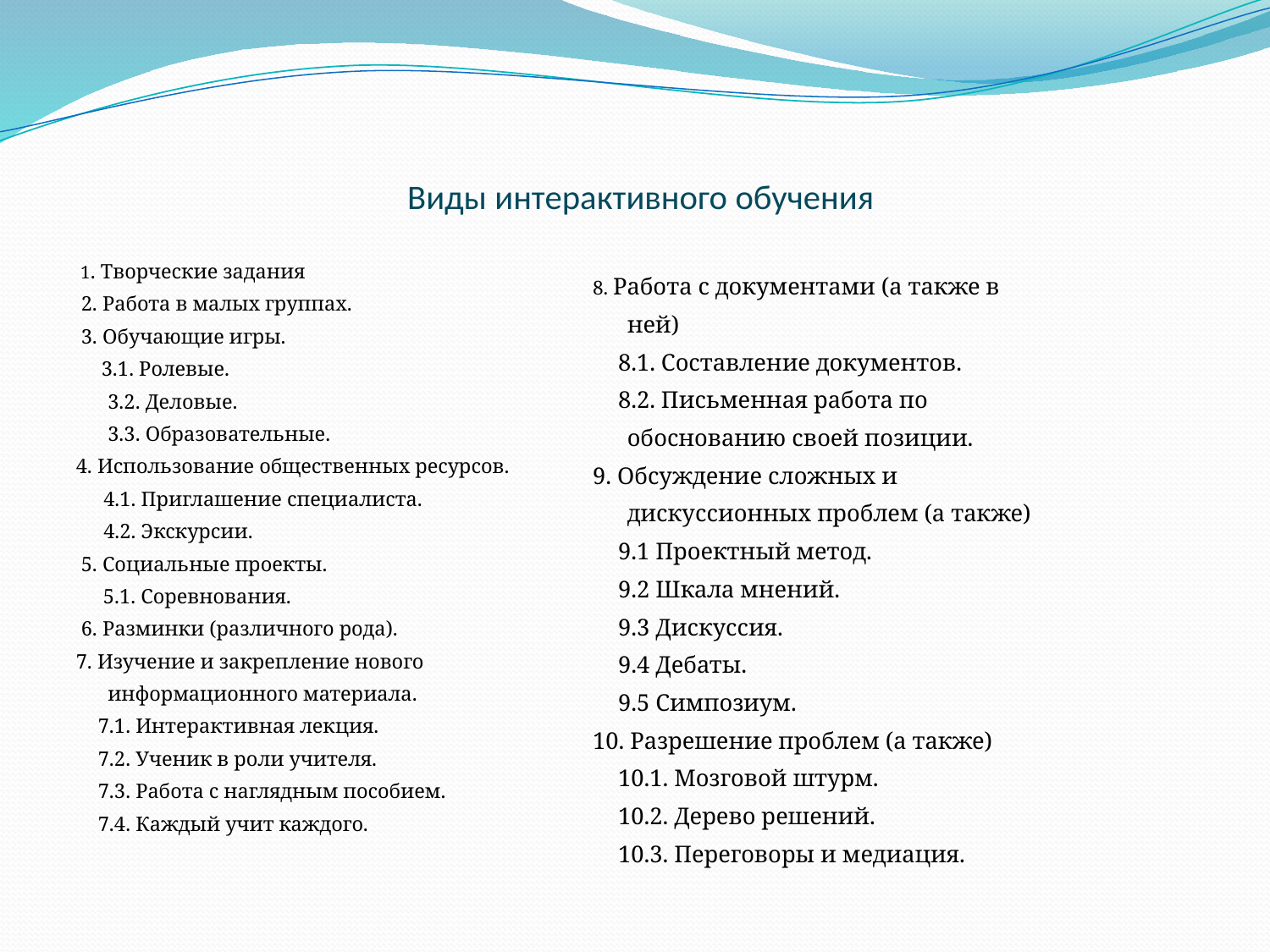

# Виды интерактивного обучения

 1. Творческие задания
 2. Работа в малых группах.
 3. Обучающие игры.
     3.1. Ролевые.
3.2. Деловые.
3.3. Образовательные.
4. Использование общественных ресурсов.
     4.1. Приглашение специалиста.
     4.2. Экскурсии.
 5. Социальные проекты.
     5.1. Соревнования.
 6. Разминки (различного рода).
7. Изучение и закрепление нового информационного материала.
    7.1. Интерактивная лекция.
    7.2. Ученик в роли учителя.
    7.3. Работа с наглядным пособием.
    7.4. Каждый учит каждого.
8. Работа с документами (а также в ней)
    8.1. Составление документов.
    8.2. Письменная работа по обоснованию своей позиции.
9. Обсуждение сложных и дискуссионных проблем (а также)
    9.1 Проектный метод.
    9.2 Шкала мнений.
    9.3 Дискуссия.
    9.4 Дебаты.
    9.5 Симпозиум.
10. Разрешение проблем (а также)
    10.1. Мозговой штурм.
    10.2. Дерево решений.
    10.3. Переговоры и медиация.